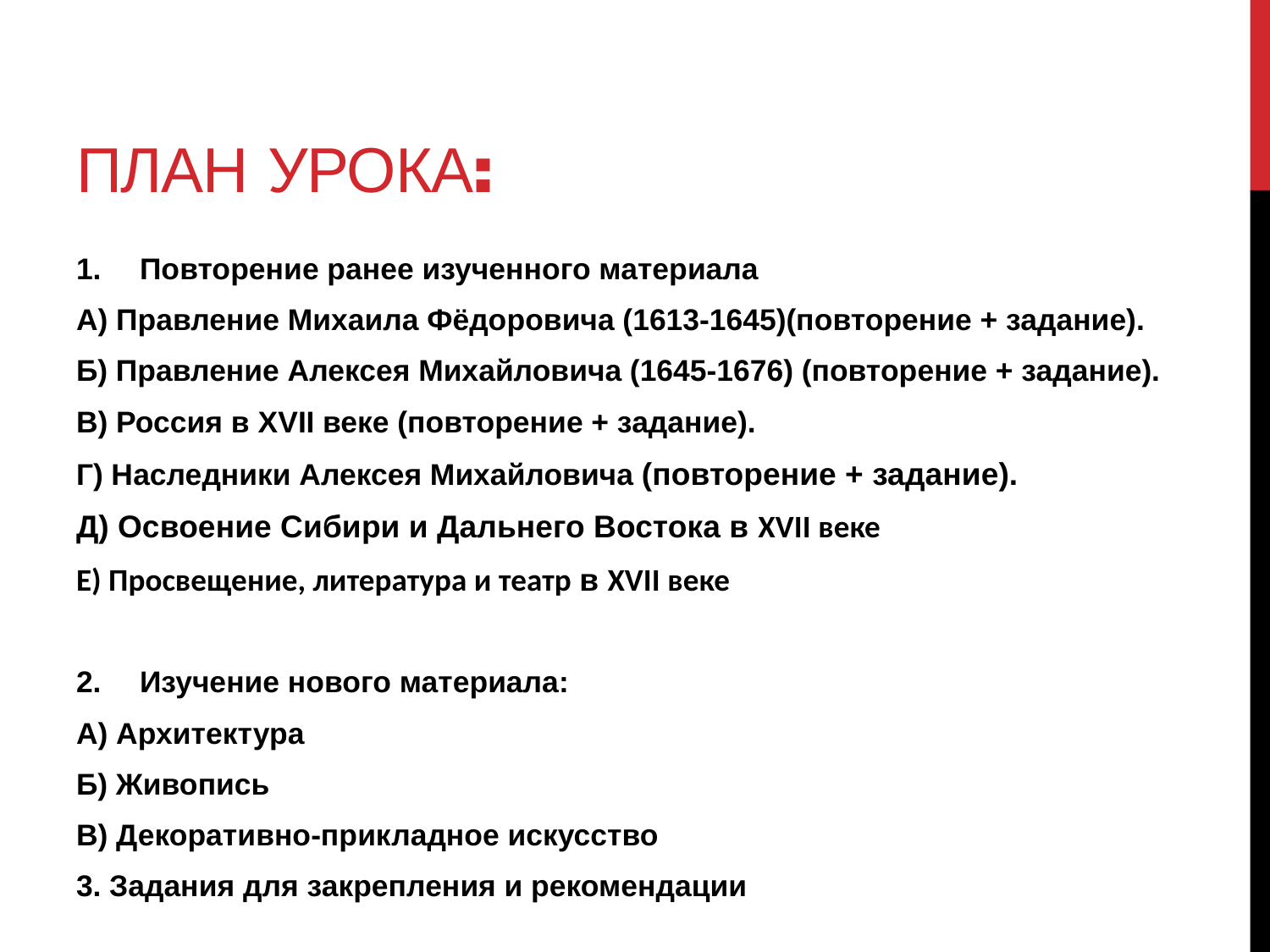

# План урока:
Повторение ранее изученного материала
А) Правление Михаила Фёдоровича (1613-1645)(повторение + задание).
Б) Правление Алексея Михайловича (1645-1676) (повторение + задание).
В) Россия в XVII веке (повторение + задание).
Г) Наследники Алексея Михайловича (повторение + задание).
Д) Освоение Сибири и Дальнего Востока в XVII веке
Е) Просвещение, литература и театр в XVII веке

Изучение нового материала:
А) Архитектура
Б) Живопись
В) Декоративно-прикладное искусство
3. Задания для закрепления и рекомендации